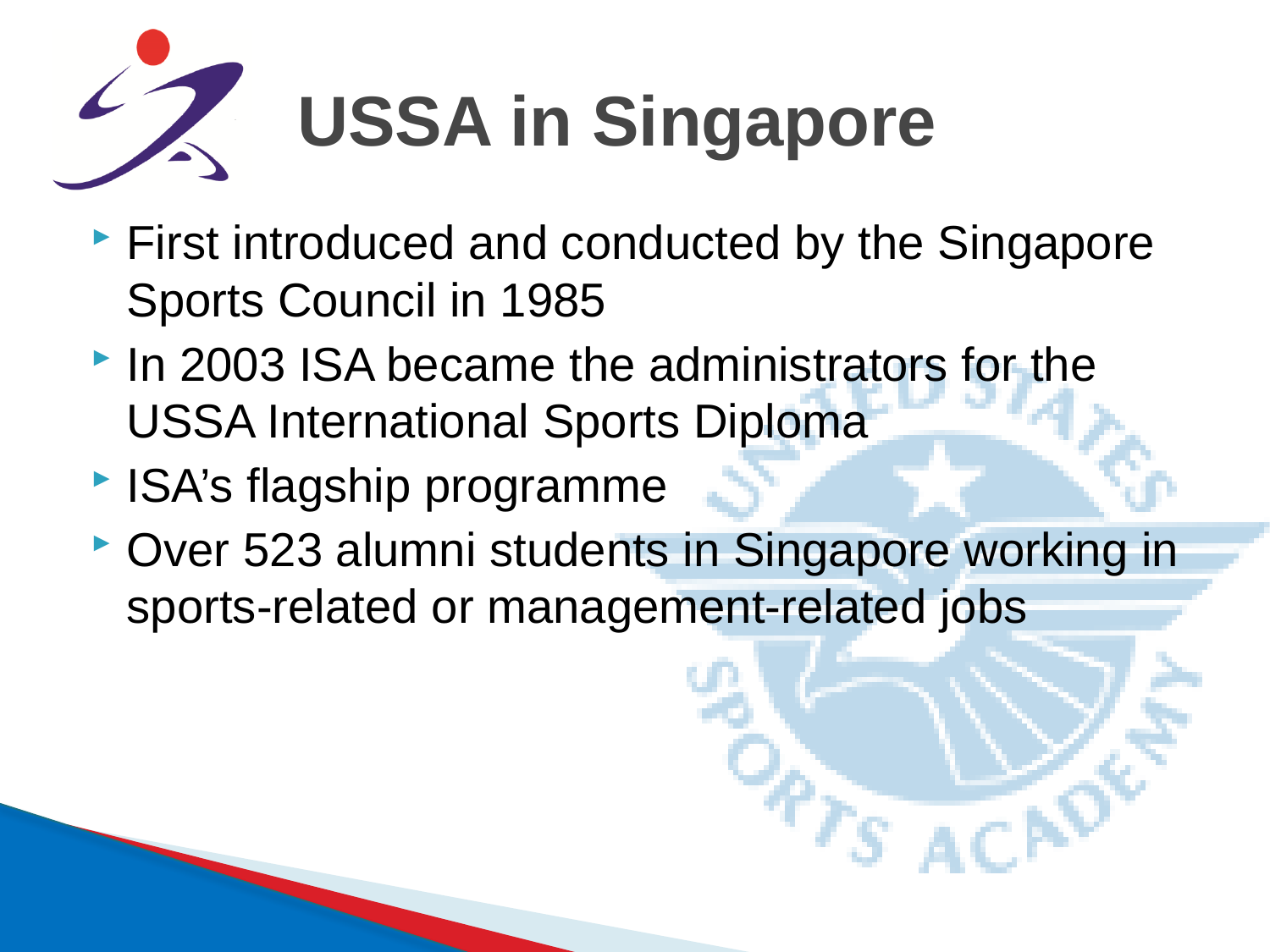

# USSA in Singapore
First introduced and conducted by the Singapore Sports Council in 1985
In 2003 ISA became the administrators for the USSA International Sports Diploma
ISA’s flagship programme
Over 523 alumni students in Singapore working in sports-related or management-related jobs